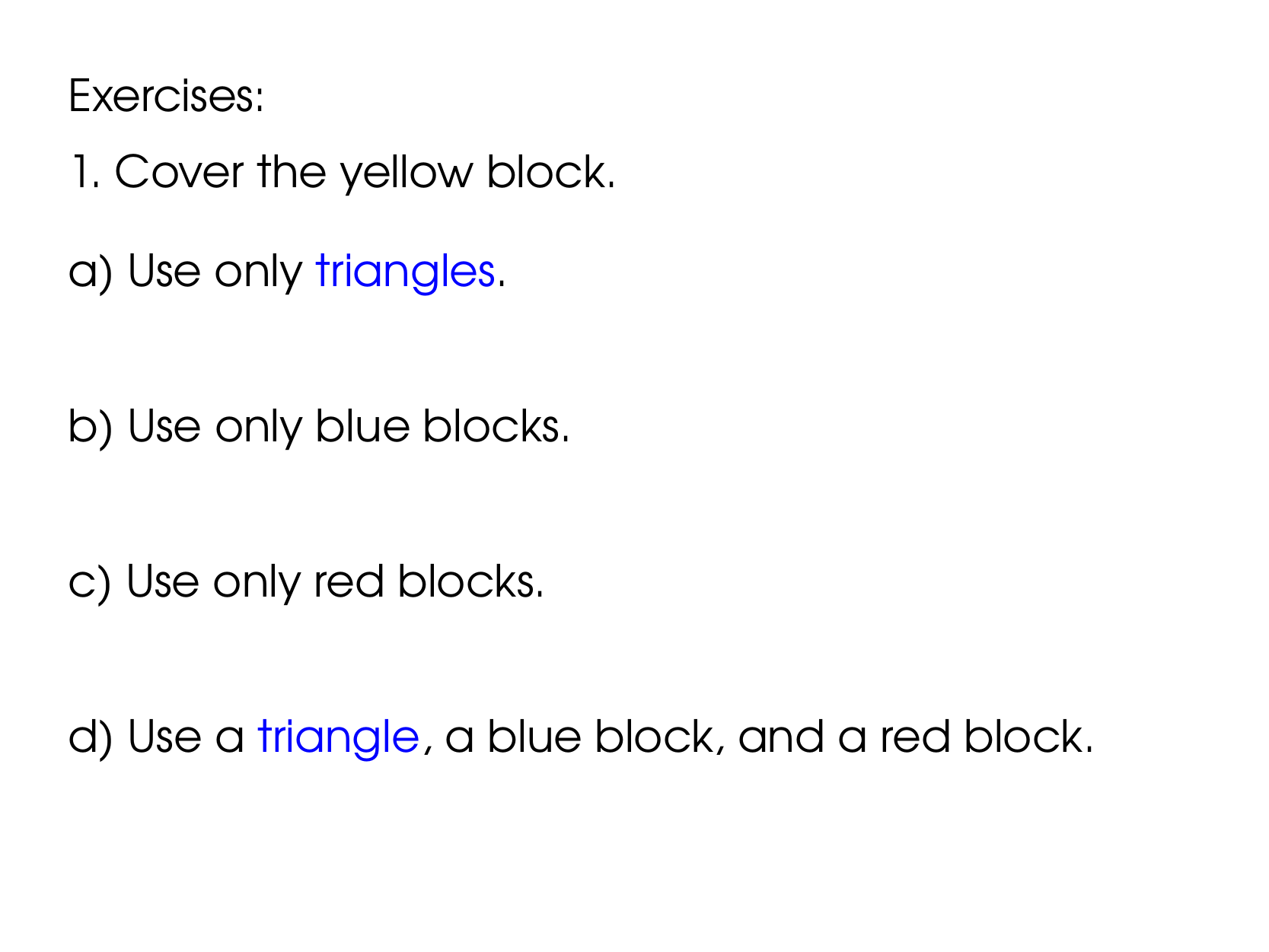

Exercises:
1. Cover the yellow block.
a) Use only triangles.
b) Use only blue blocks.
c) Use only red blocks.
d) Use a triangle, a blue block, and a red block.